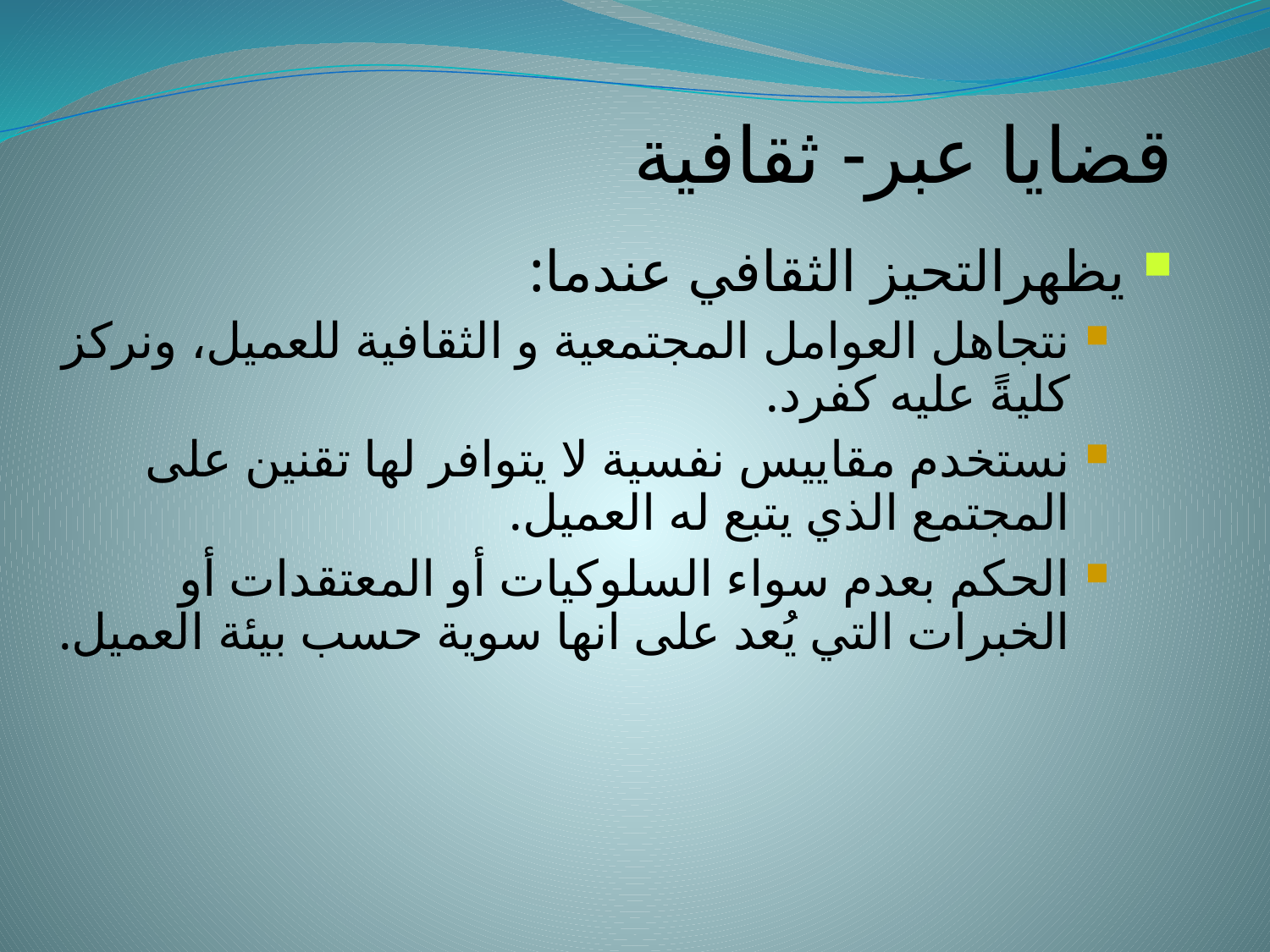

قضايا عبر- ثقافية
يظهرالتحيز الثقافي عندما:
نتجاهل العوامل المجتمعية و الثقافية للعميل، ونركز كليةً عليه كفرد.
نستخدم مقاييس نفسية لا يتوافر لها تقنين على المجتمع الذي يتبع له العميل.
الحكم بعدم سواء السلوكيات أو المعتقدات أو الخبرات التي يُعد على انها سوية حسب بيئة العميل.